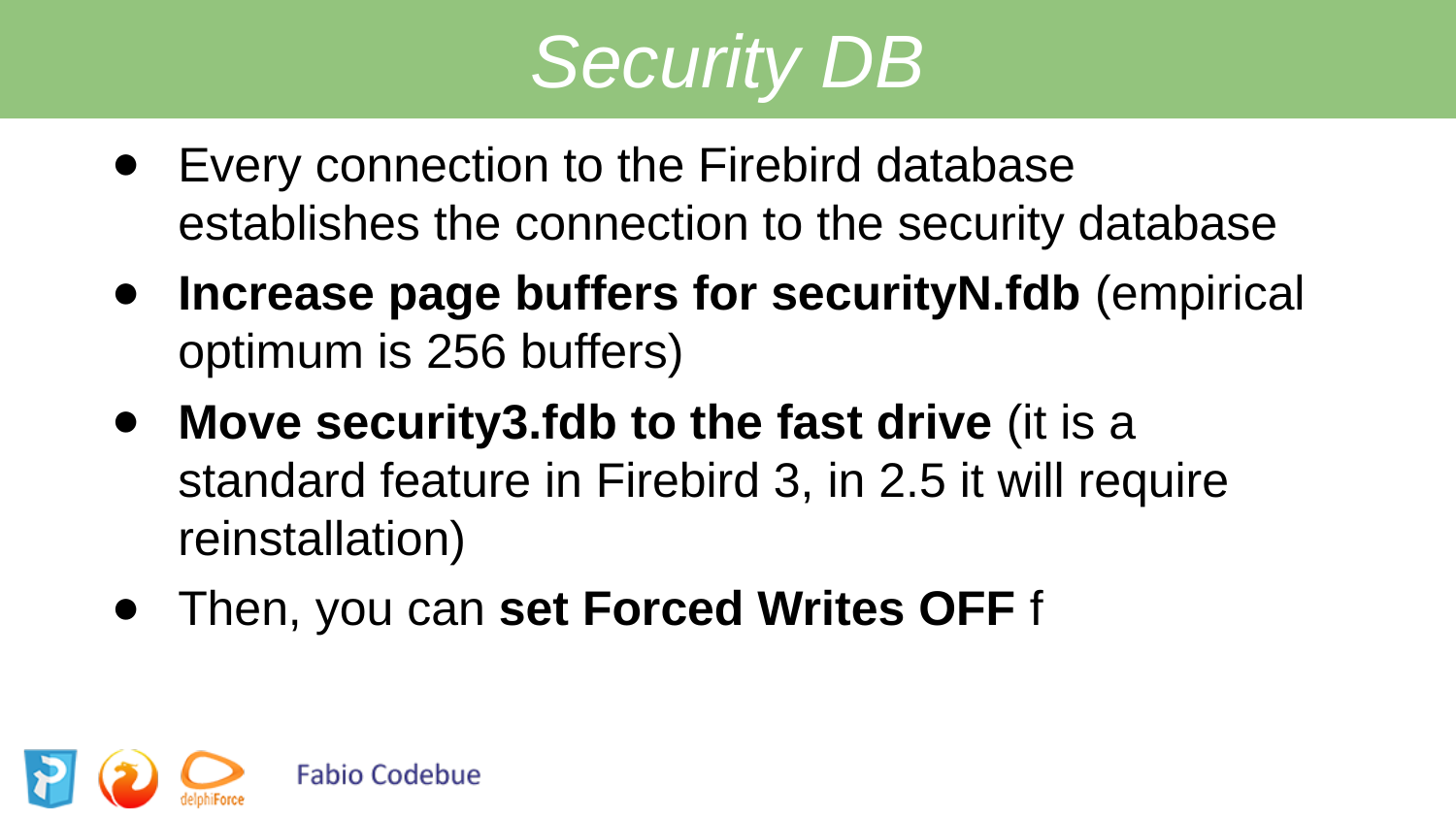

Security DB
Every connection to the Firebird database establishes the connection to the security database
Increase page buffers for securityN.fdb (empirical optimum is 256 buffers)
Move security3.fdb to the fast drive (it is a standard feature in Firebird 3, in 2.5 it will require reinstallation)
Then, you can set Forced Writes OFF f